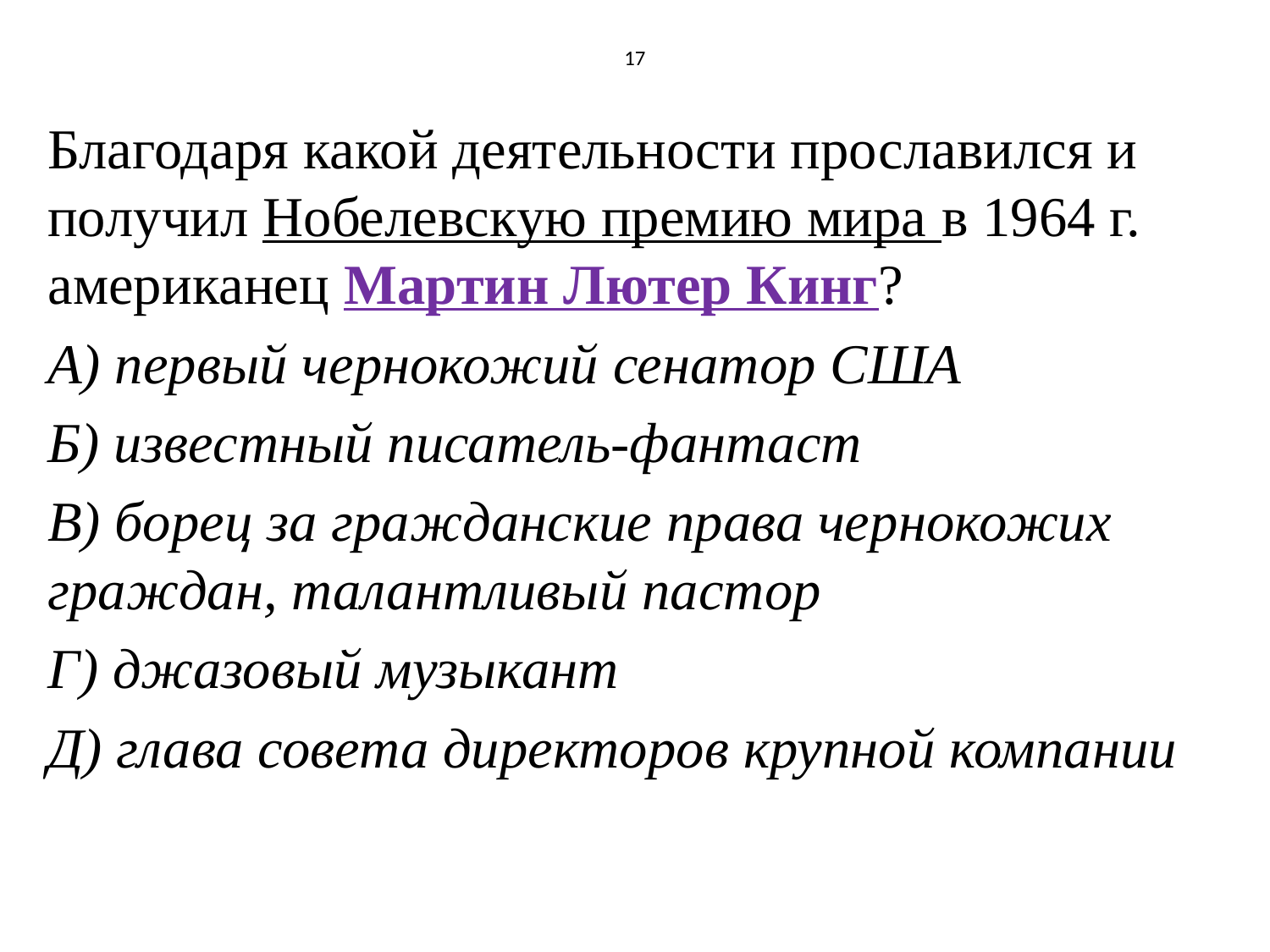

# 17
Благодаря какой деятельности прославился и получил Нобелевскую премию мира в 1964 г. американец Мартин Лютер Кинг?
А) первый чернокожий сенатор США
Б) известный писатель-фантаст
В) борец за гражданские права чернокожих граждан, талантливый пастор
Г) джазовый музыкант
Д) глава совета директоров крупной компании